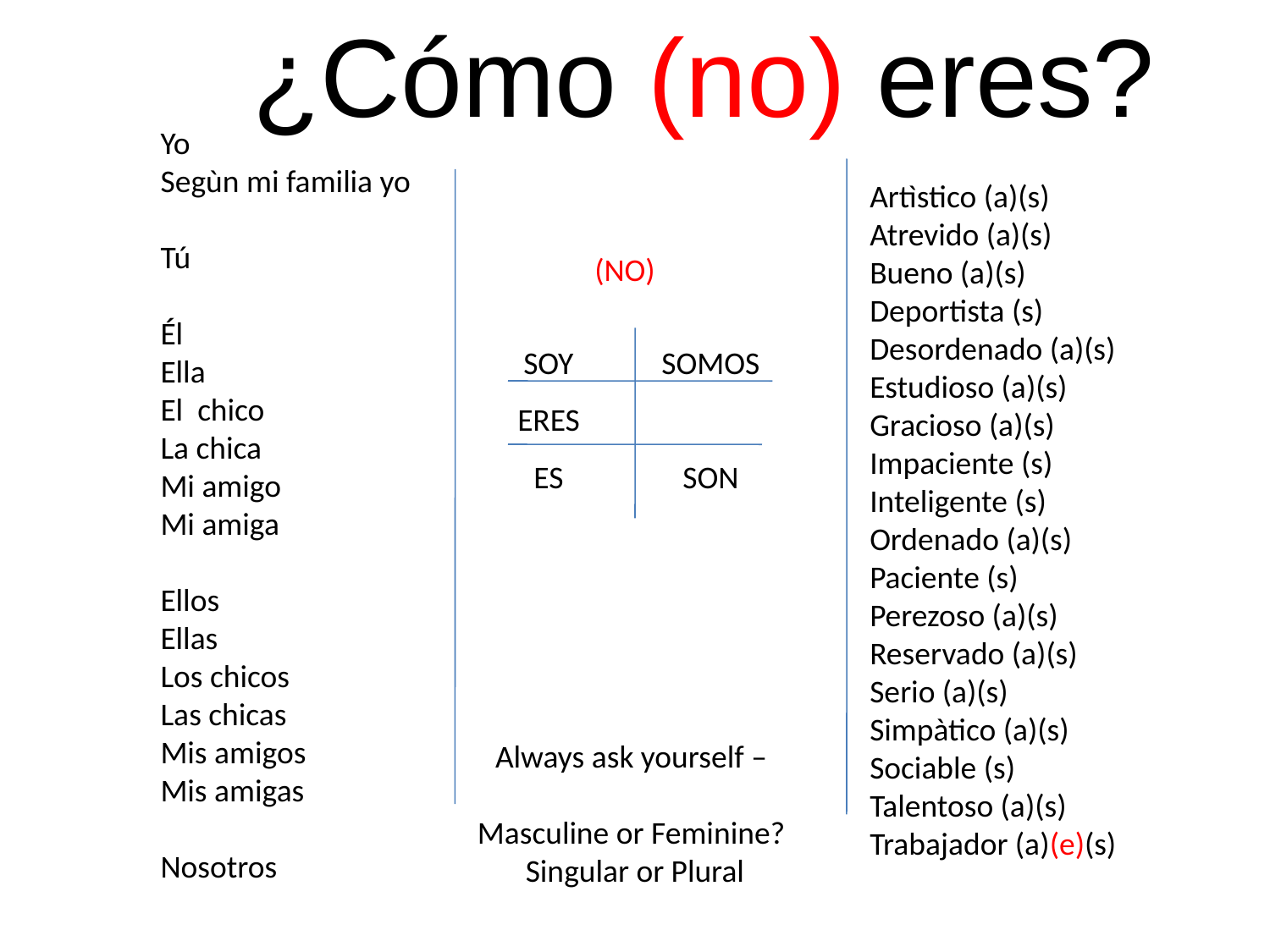

¿Cómo (no) eres?
Yo
Segùn mi familia yo

Tú

Él
Ella
El  chico
La chica
Mi amigo
Mi amiga

Ellos
Ellas
Los chicos
Las chicas
Mis amigos
Mis amigas

Nosotros
Artìstico (a)(s)
Atrevido (a)(s)
Bueno (a)(s)
Deportista (s)
Desordenado (a)(s)
Estudioso (a)(s)
Gracioso (a)(s)
Impaciente (s)
Inteligente (s)
Ordenado (a)(s)
Paciente (s)
Perezoso (a)(s)
Reservado (a)(s)
Serio (a)(s)
Simpàtico (a)(s)
Sociable (s)
Talentoso (a)(s)
Trabajador (a)(e)(s)

(NO)
SOY
ERES
ES

SOMOS

SON
Always ask yourself –

Masculine or Feminine?
Singular or Plural